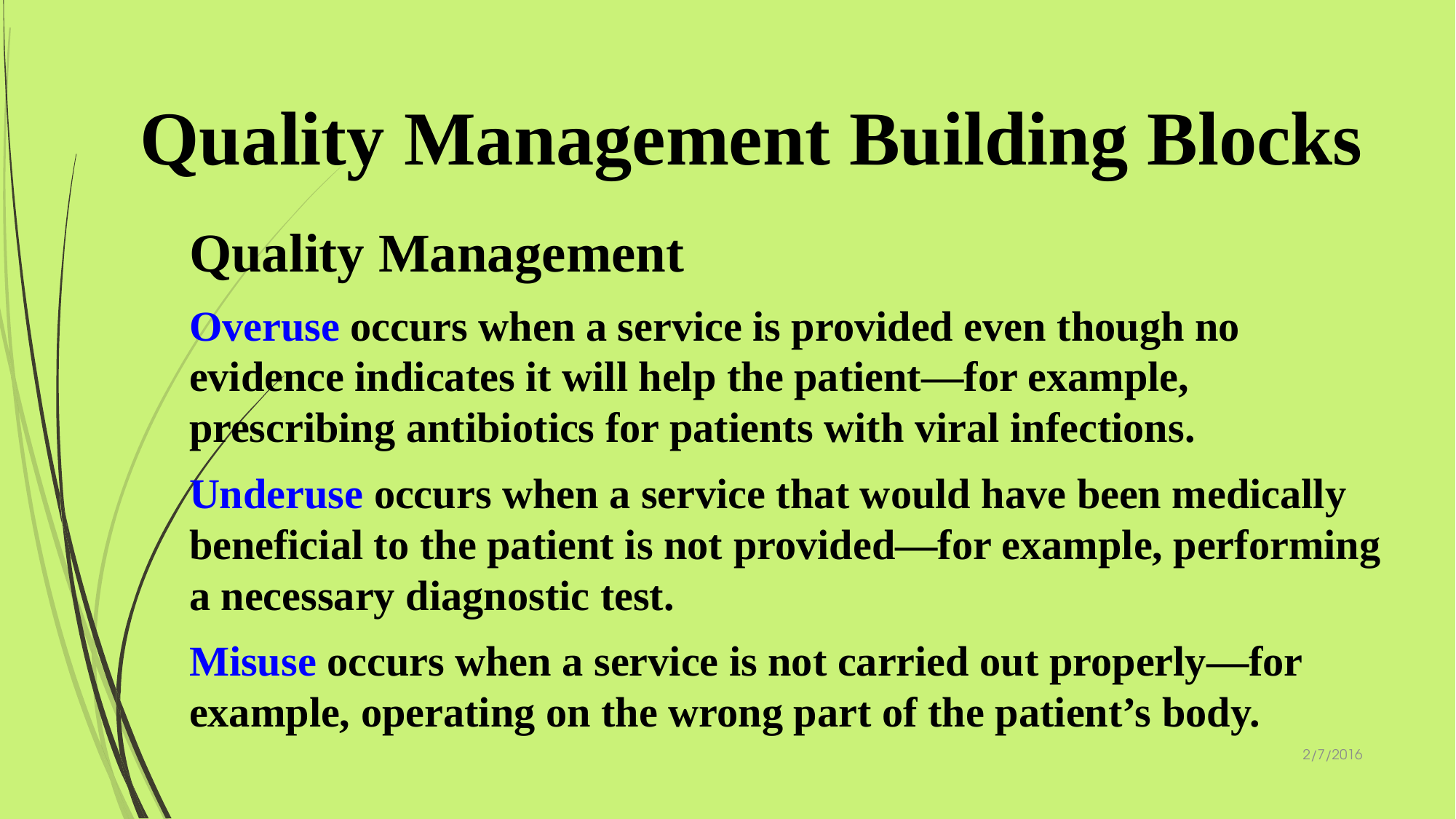

# Quality Management Building Blocks
Quality Management
Overuse occurs when a service is provided even though no evidence indicates it will help the patient—for example, prescribing antibiotics for patients with viral infections.
Underuse occurs when a service that would have been medically beneficial to the patient is not provided—for example, performing a necessary diagnostic test.
Misuse occurs when a service is not carried out properly—for example, operating on the wrong part of the patient’s body.

2/7/2016
Mohammed Alnaif Ph.D.